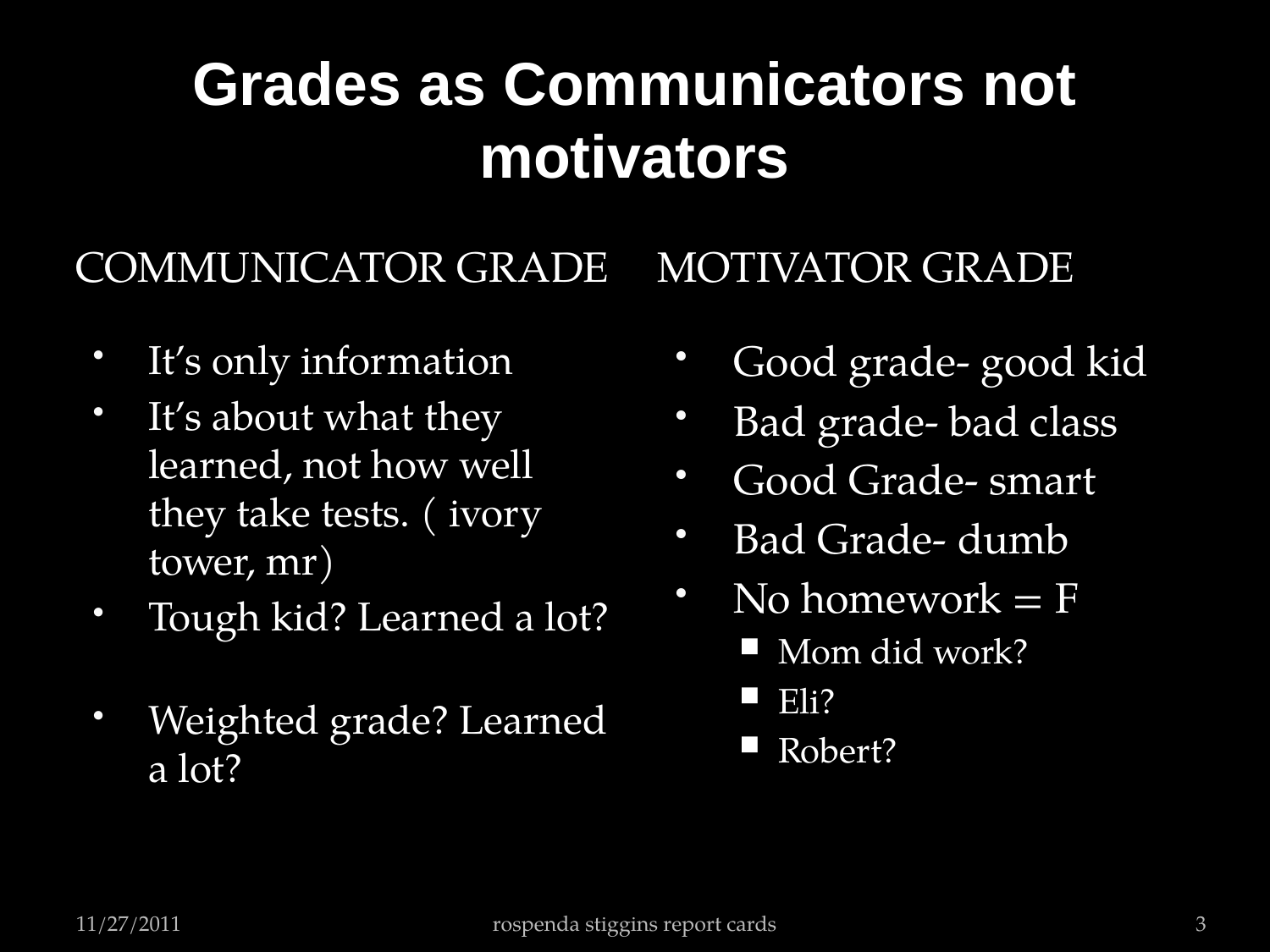

# Grades as Communicators not motivators
Communicator Grade
Motivator Grade
It’s only information
It’s about what they learned, not how well they take tests. ( ivory tower, mr)
Tough kid? Learned a lot?

Weighted grade? Learned a lot?

Good grade- good kid
Bad grade- bad class
Good Grade- smart
Bad Grade- dumb
No homework = F
Mom did work?
Eli?
Robert?
11/27/2011
rospenda stiggins report cards
3